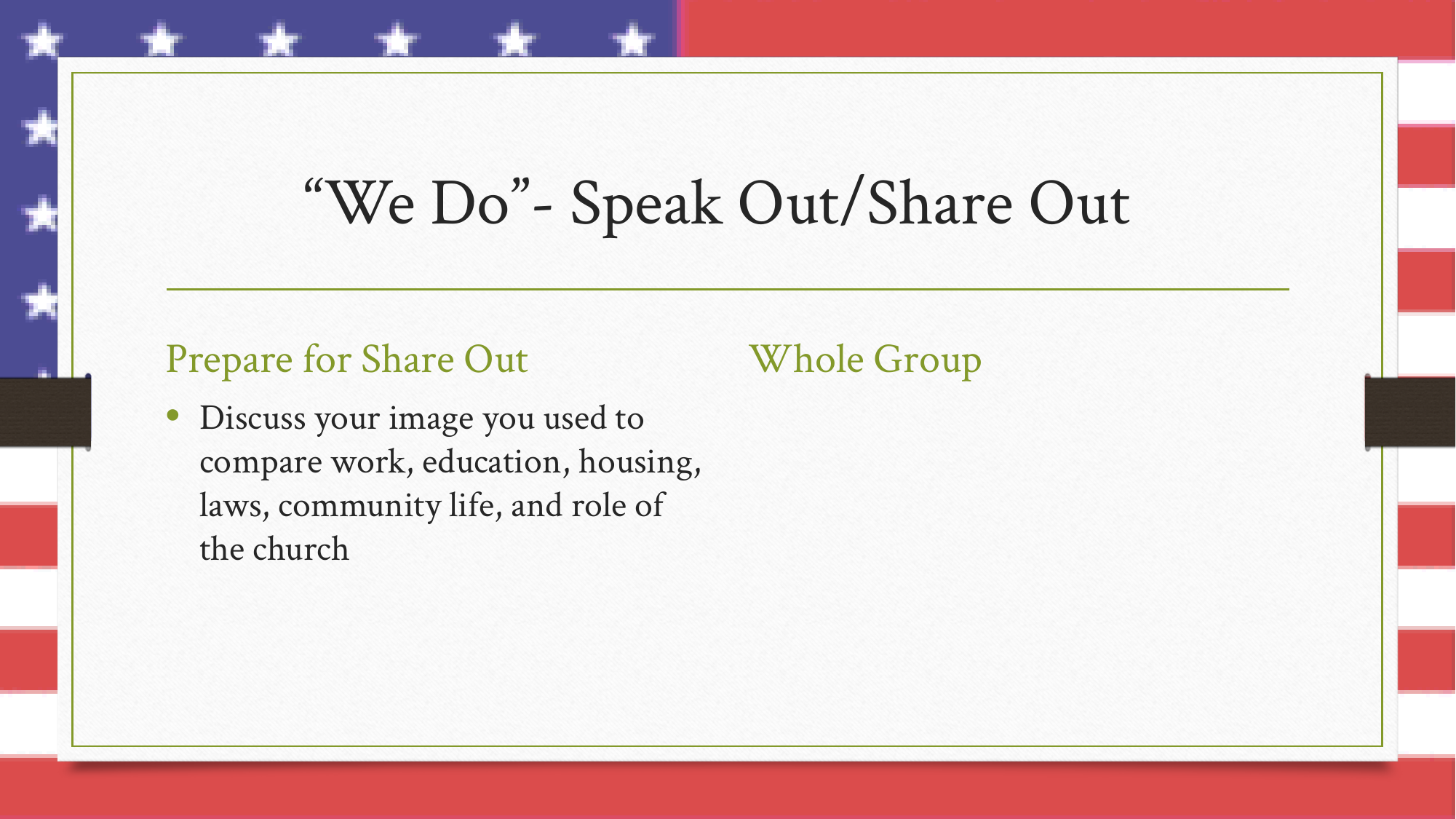

# “We Do”- Speak Out/Share Out
Prepare for Share Out
Whole Group
Discuss your image you used to compare work, education, housing, laws, community life, and role of the church